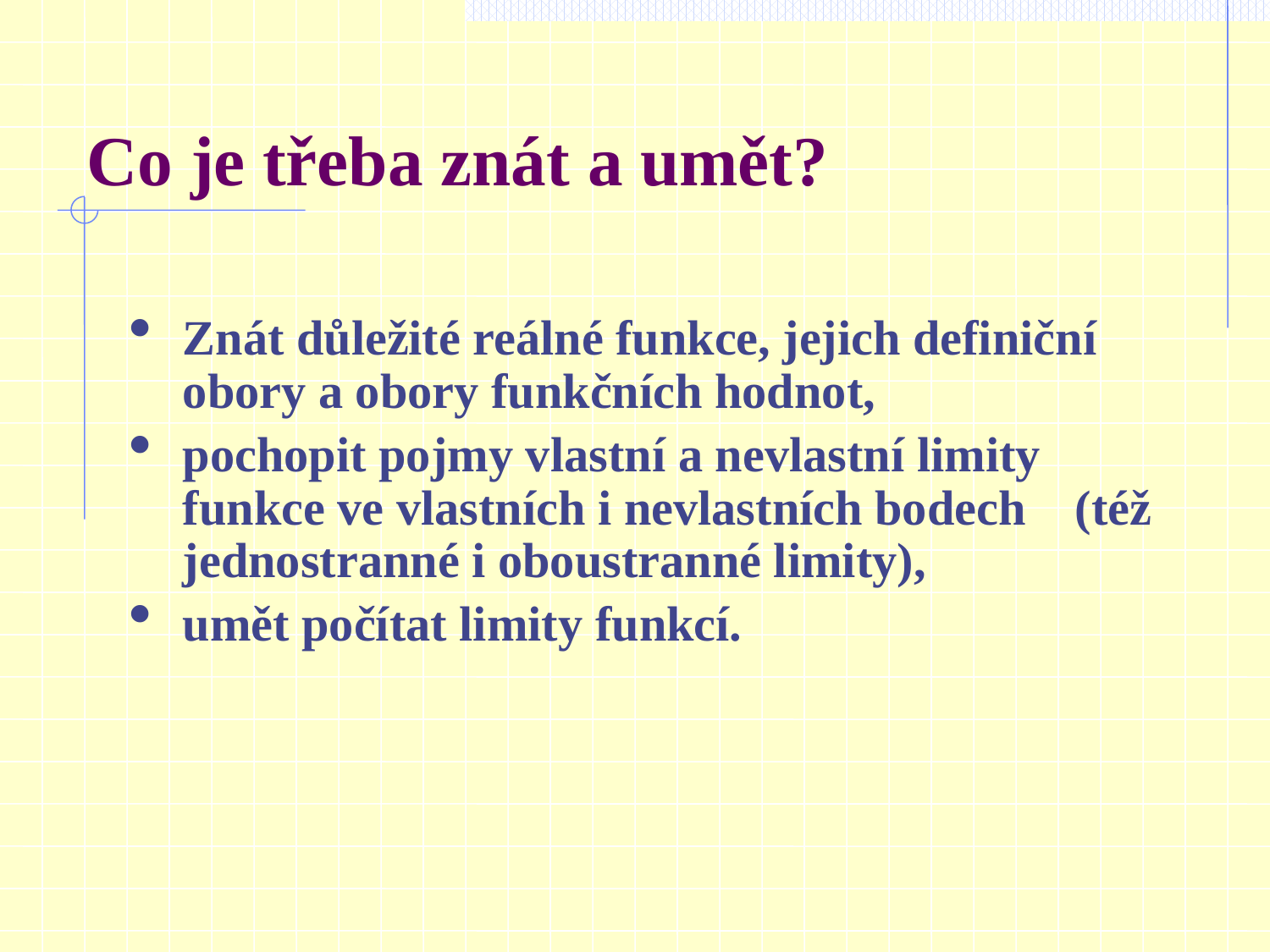

# Co je třeba znát a umět?
Znát důležité reálné funkce, jejich definiční obory a obory funkčních hodnot,
pochopit pojmy vlastní a nevlastní limity funkce ve vlastních i nevlastních bodech    (též jednostranné i oboustranné limity),
umět počítat limity funkcí.